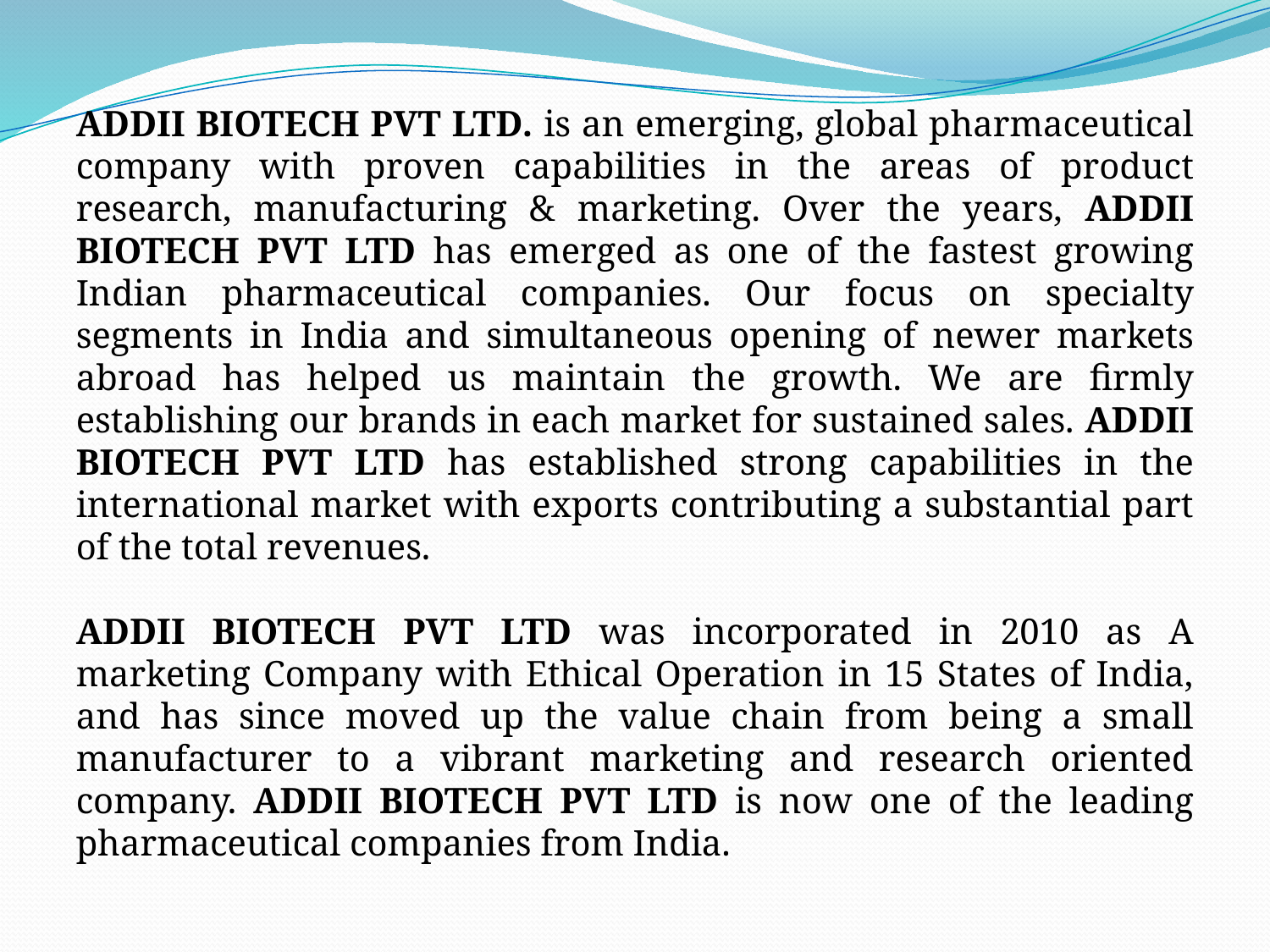

ADDII BIOTECH PVT LTD. is an emerging, global pharmaceutical company with proven capabilities in the areas of product research, manufacturing & marketing. Over the years, ADDII BIOTECH PVT LTD has emerged as one of the fastest growing Indian pharmaceutical companies. Our focus on specialty segments in India and simultaneous opening of newer markets abroad has helped us maintain the growth. We are firmly establishing our brands in each market for sustained sales. ADDII BIOTECH PVT LTD has established strong capabilities in the international market with exports contributing a substantial part of the total revenues.
ADDII BIOTECH PVT LTD was incorporated in 2010 as A marketing Company with Ethical Operation in 15 States of India, and has since moved up the value chain from being a small manufacturer to a vibrant marketing and research oriented company. ADDII BIOTECH PVT LTD is now one of the leading pharmaceutical companies from India.